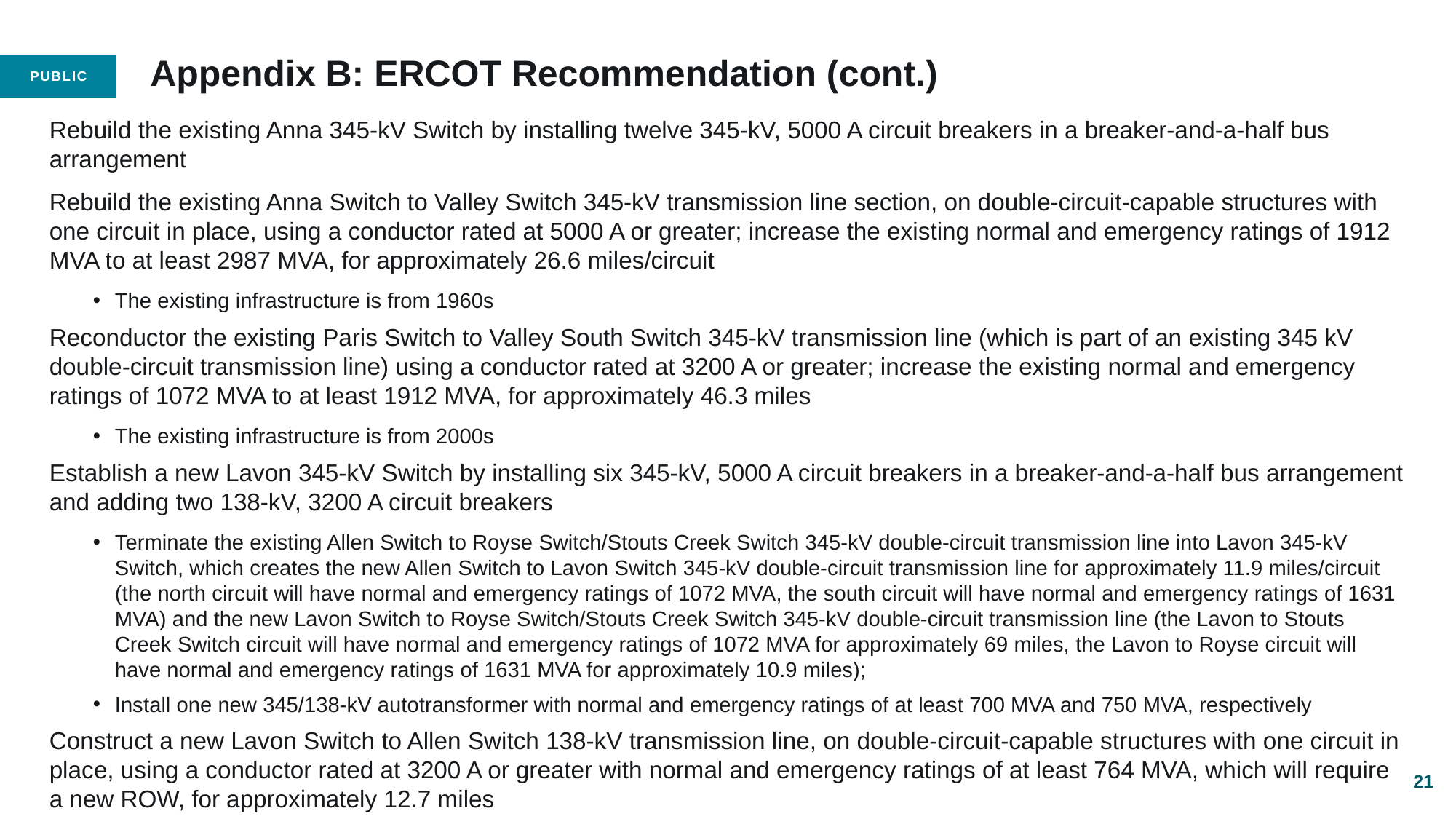

# Appendix B: ERCOT Recommendation (cont.)
Rebuild the existing Anna 345-kV Switch by installing twelve 345-kV, 5000 A circuit breakers in a breaker-and-a-half bus arrangement
Rebuild the existing Anna Switch to Valley Switch 345-kV transmission line section, on double-circuit-capable structures with one circuit in place, using a conductor rated at 5000 A or greater; increase the existing normal and emergency ratings of 1912 MVA to at least 2987 MVA, for approximately 26.6 miles/circuit
The existing infrastructure is from 1960s
Reconductor the existing Paris Switch to Valley South Switch 345-kV transmission line (which is part of an existing 345 kV double-circuit transmission line) using a conductor rated at 3200 A or greater; increase the existing normal and emergency ratings of 1072 MVA to at least 1912 MVA, for approximately 46.3 miles
The existing infrastructure is from 2000s
Establish a new Lavon 345-kV Switch by installing six 345-kV, 5000 A circuit breakers in a breaker-and-a-half bus arrangement and adding two 138-kV, 3200 A circuit breakers
Terminate the existing Allen Switch to Royse Switch/Stouts Creek Switch 345-kV double-circuit transmission line into Lavon 345-kV Switch, which creates the new Allen Switch to Lavon Switch 345-kV double-circuit transmission line for approximately 11.9 miles/circuit (the north circuit will have normal and emergency ratings of 1072 MVA, the south circuit will have normal and emergency ratings of 1631 MVA) and the new Lavon Switch to Royse Switch/Stouts Creek Switch 345-kV double-circuit transmission line (the Lavon to Stouts Creek Switch circuit will have normal and emergency ratings of 1072 MVA for approximately 69 miles, the Lavon to Royse circuit will have normal and emergency ratings of 1631 MVA for approximately 10.9 miles);
Install one new 345/138-kV autotransformer with normal and emergency ratings of at least 700 MVA and 750 MVA, respectively
Construct a new Lavon Switch to Allen Switch 138-kV transmission line, on double-circuit-capable structures with one circuit in place, using a conductor rated at 3200 A or greater with normal and emergency ratings of at least 764 MVA, which will require a new ROW, for approximately 12.7 miles
21